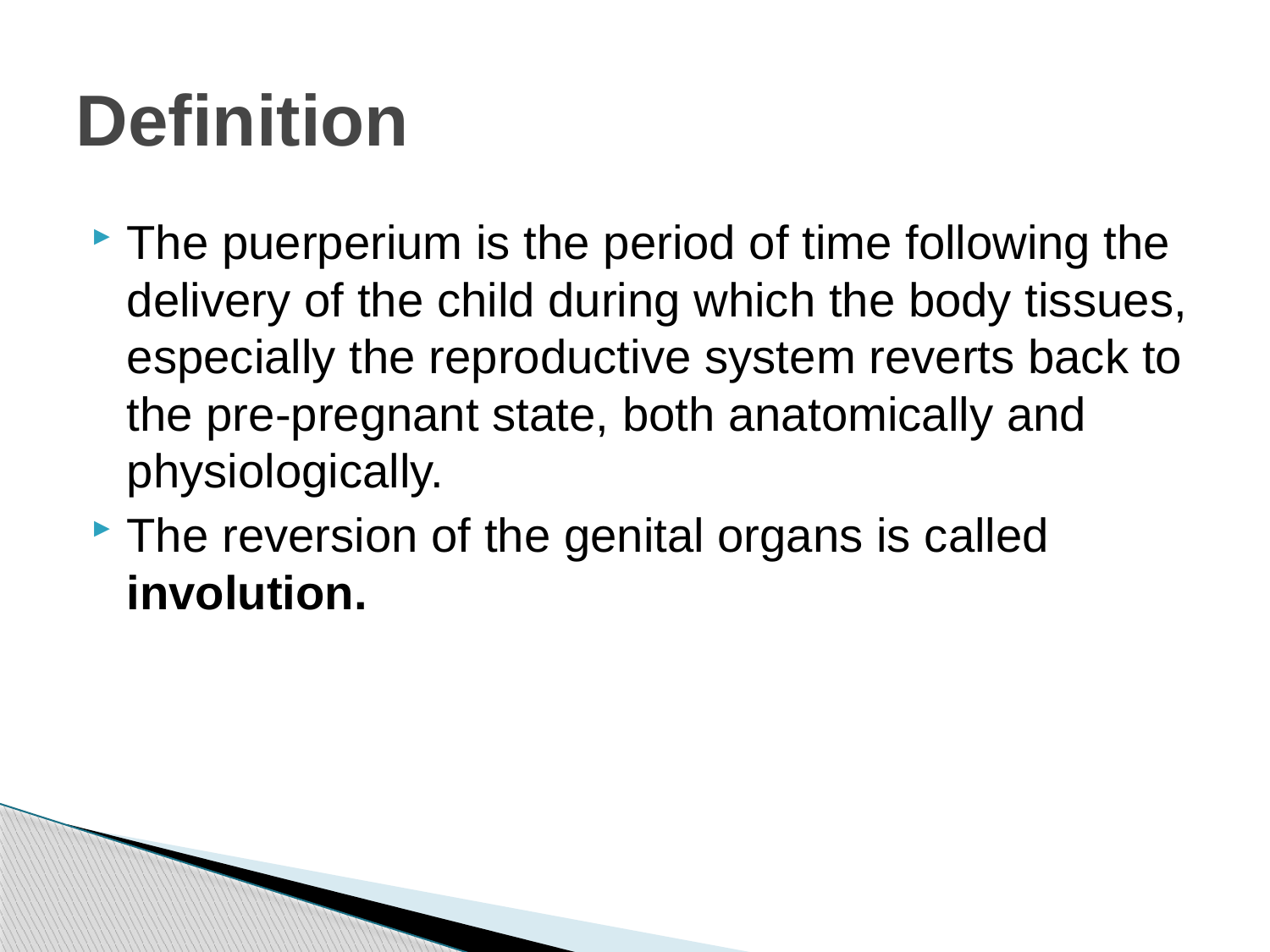

# Definition
The puerperium is the period of time following the delivery of the child during which the body tissues, especially the reproductive system reverts back to the pre-pregnant state, both anatomically and physiologically.
The reversion of the genital organs is called involution.